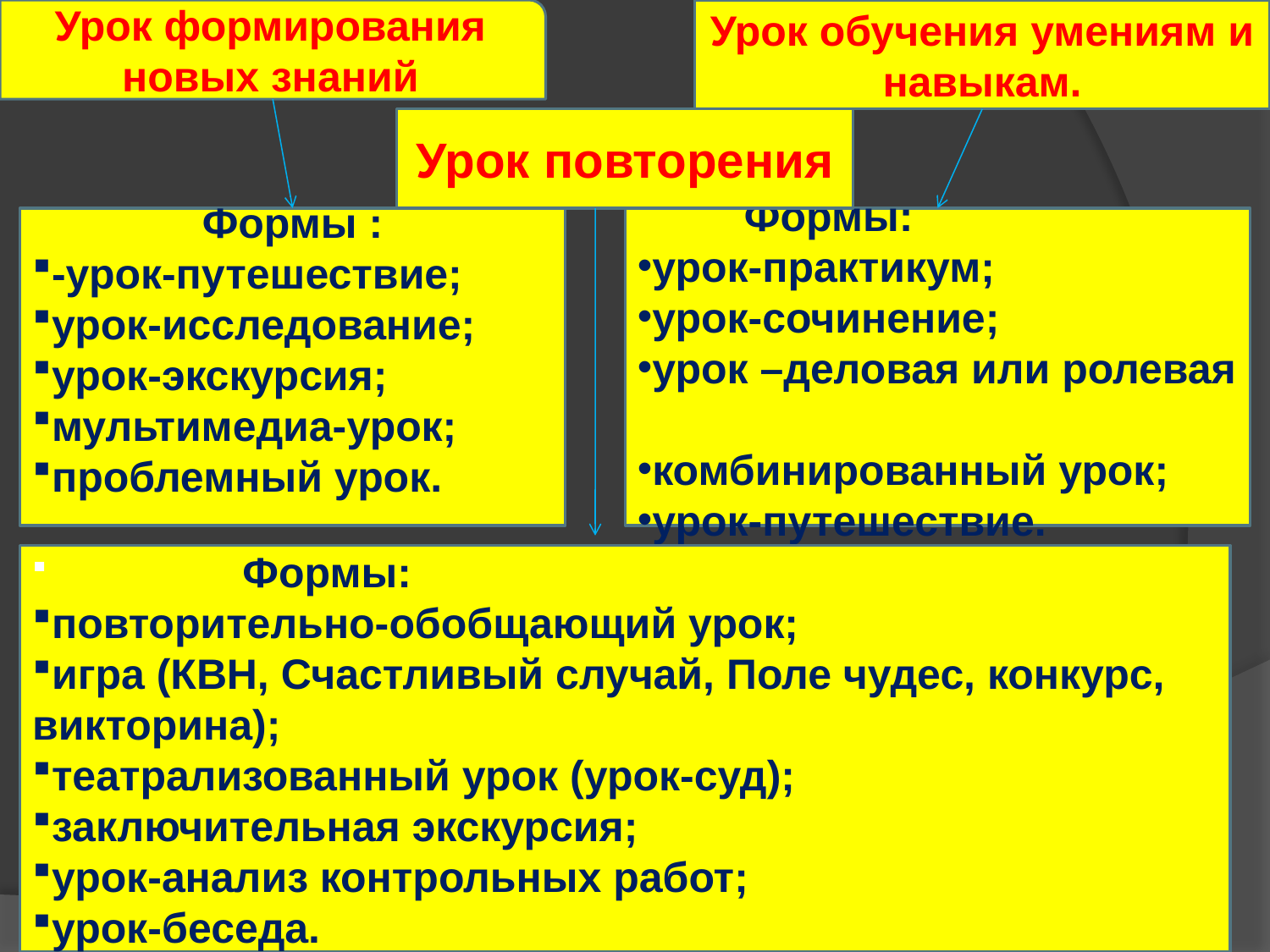

Урок формирования новых знаний
Урок обучения умениям и навыкам.
Урок повторения

Формы :
-урок-путешествие;
урок-исследование;
урок-экскурсия;
мультимедиа-урок;
проблемный урок.

         Формы:
урок-практикум;
урок-сочинение;
урок –деловая или ролевая
комбинированный урок;
урок-путешествие.
                      Формы:
повторительно-обобщающий урок;
игра (КВН, Счастливый случай, Поле чудес, конкурс, викторина);
театрализованный урок (урок-суд);
заключительная экскурсия;
урок-анализ контрольных работ;
урок-беседа.